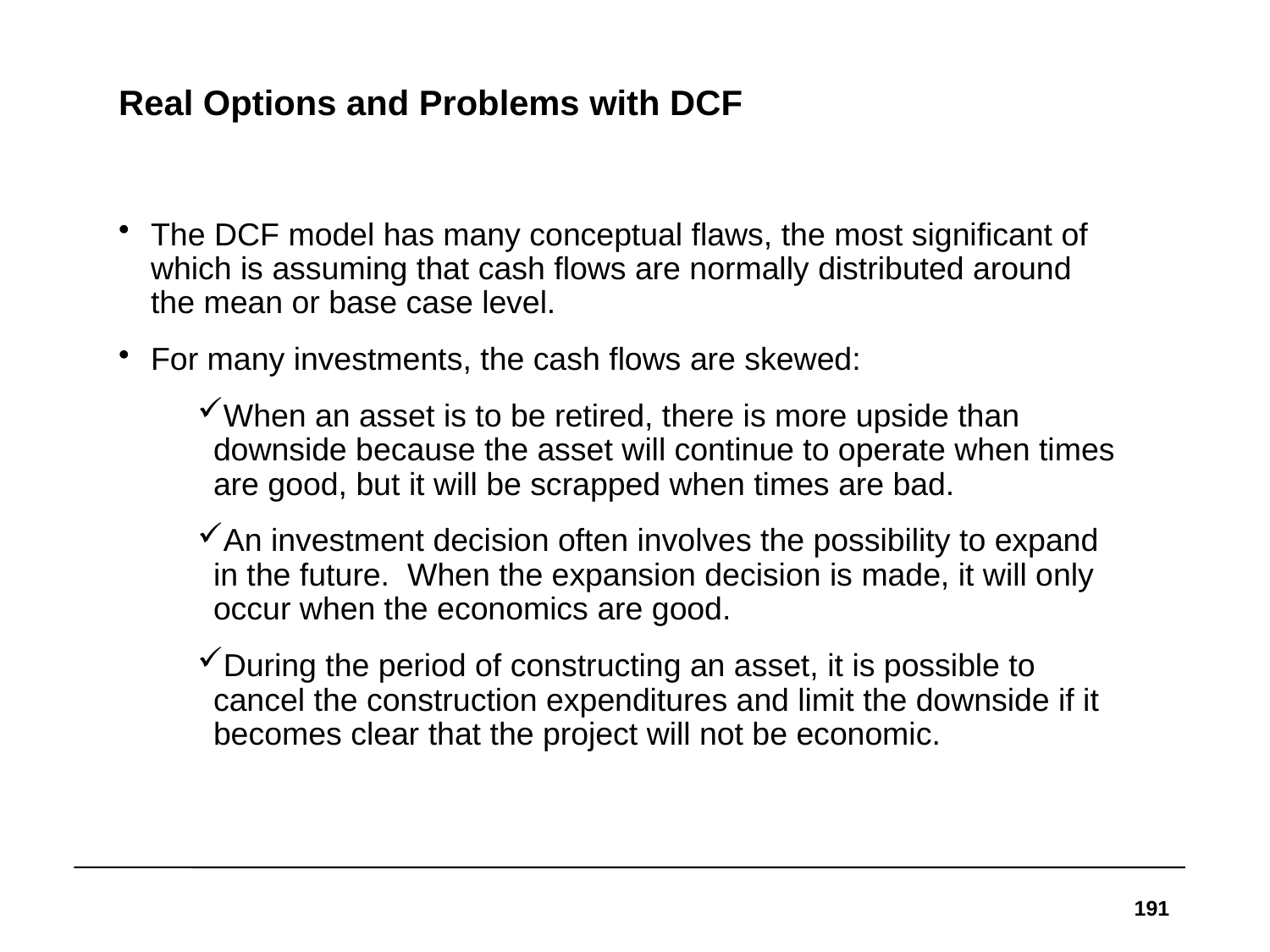

# Real Options and Problems with DCF
The DCF model has many conceptual flaws, the most significant of which is assuming that cash flows are normally distributed around the mean or base case level.
For many investments, the cash flows are skewed:
When an asset is to be retired, there is more upside than downside because the asset will continue to operate when times are good, but it will be scrapped when times are bad.
An investment decision often involves the possibility to expand in the future.  When the expansion decision is made, it will only occur when the economics are good.
During the period of constructing an asset, it is possible to cancel the construction expenditures and limit the downside if it becomes clear that the project will not be economic.